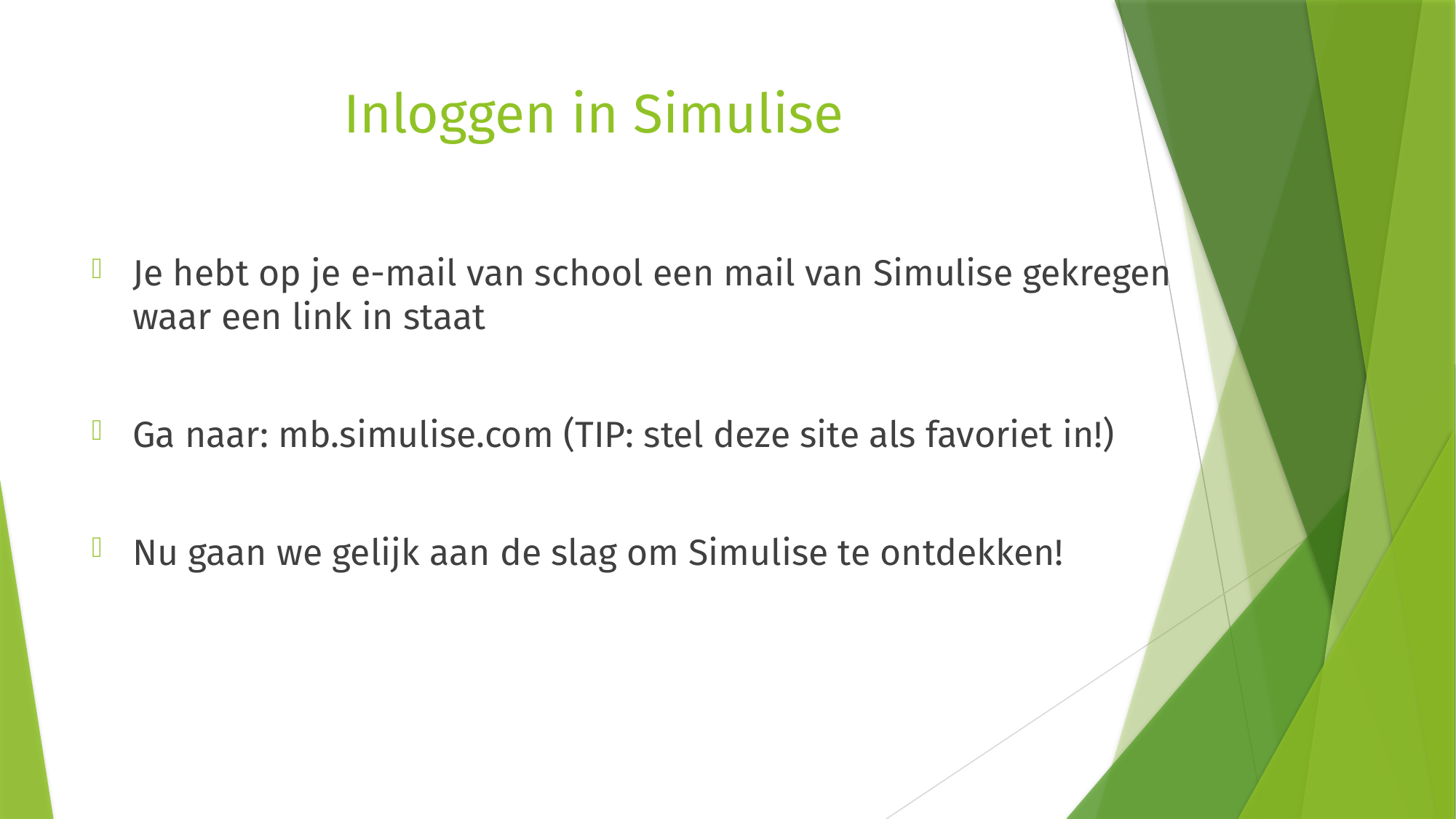

# Inloggen in Simulise

Je hebt op je e-mail van school een mail van Simulise gekregen waar een link in staat

Ga naar: mb.simulise.com (TIP: stel deze site als favoriet in!)

Nu gaan we gelijk aan de slag om Simulise te ontdekken!